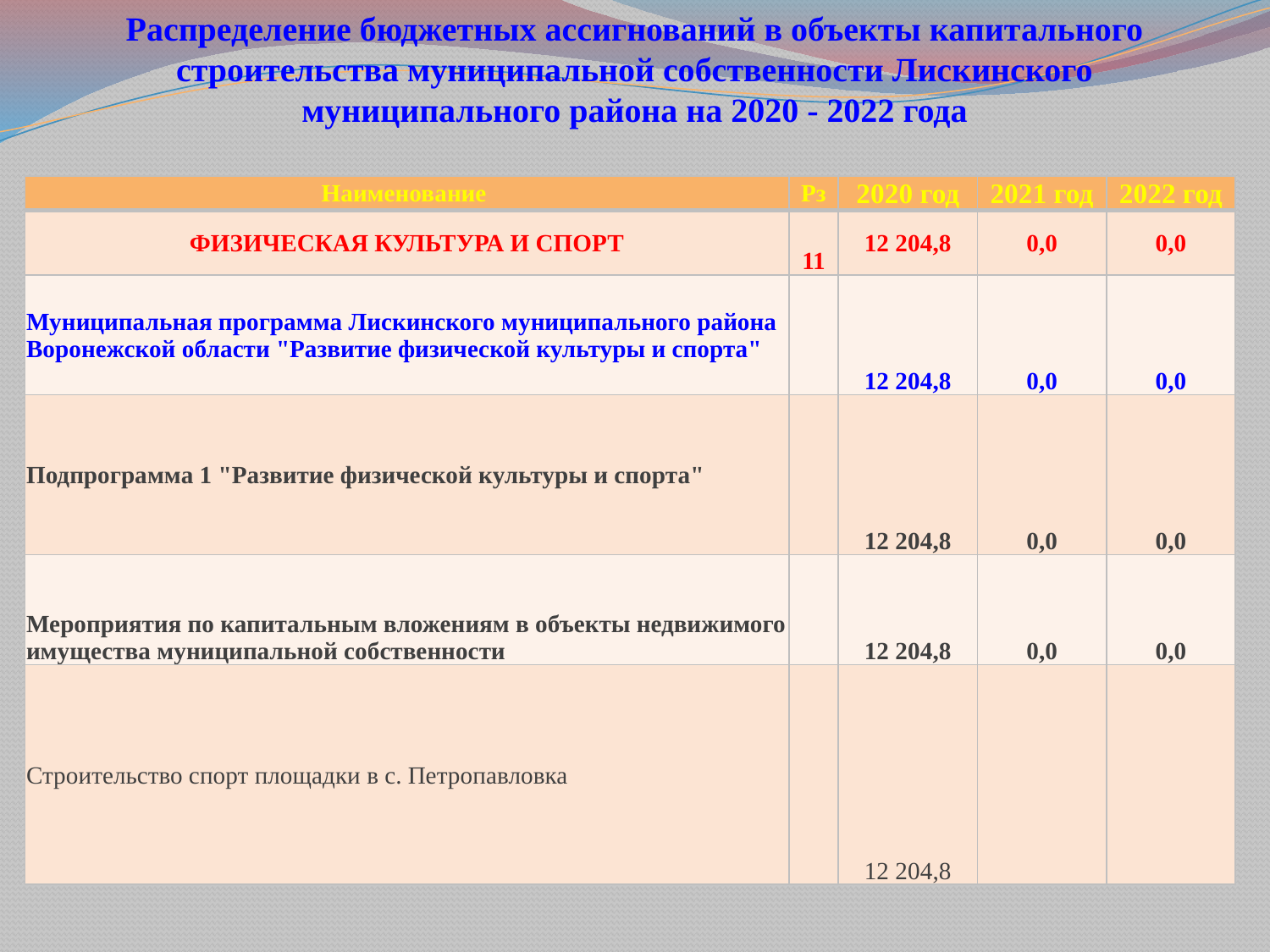

# Распределение бюджетных ассигнований в объекты капитального строительства муниципальной собственности Лискинского муниципального района на 2020 - 2022 года
| Наименование | Рз | 2020 год | 2021 год | 2022 год |
| --- | --- | --- | --- | --- |
| ФИЗИЧЕСКАЯ КУЛЬТУРА И СПОРТ | 11 | 12 204,8 | 0,0 | 0,0 |
| Муниципальная программа Лискинского муниципального района Воронежской области "Развитие физической культуры и спорта" |  | 12 204,8 | 0,0 | 0,0 |
| Подпрограмма 1 "Развитие физической культуры и спорта" |  | 12 204,8 | 0,0 | 0,0 |
| Мероприятия по капитальным вложениям в объекты недвижимого имущества муниципальной собственности |  | 12 204,8 | 0,0 | 0,0 |
| Строительство спорт площадки в с. Петропавловка |  | 12 204,8 |  |  |